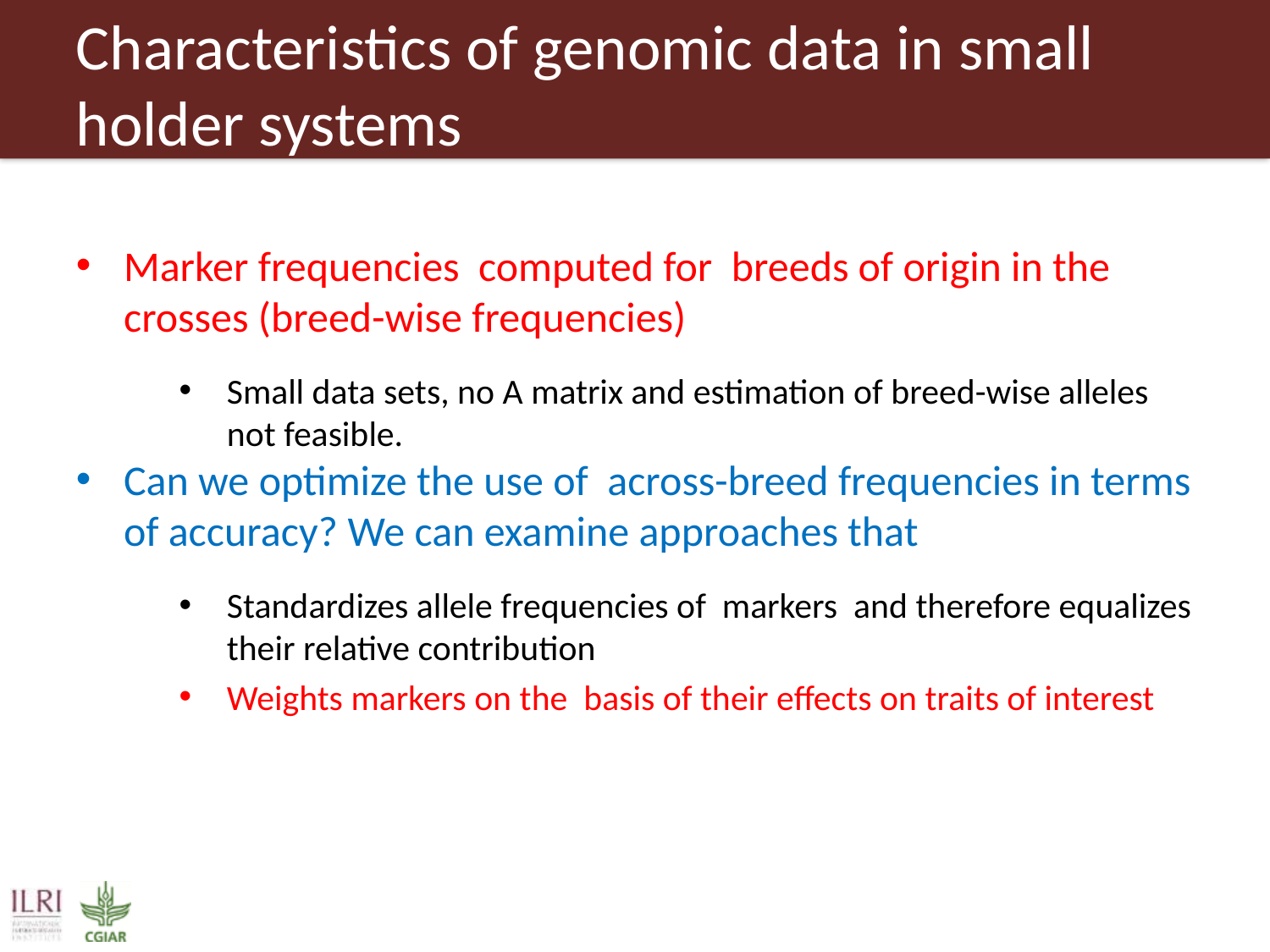

# Characteristics of genomic data in small holder systems
Marker frequencies  computed for  breeds of origin in the crosses (breed-wise frequencies)
Small data sets, no A matrix and estimation of breed-wise alleles not feasible.
Can we optimize the use of  across-breed frequencies in terms of accuracy? We can examine approaches that
Standardizes allele frequencies of  markers  and therefore equalizes their relative contribution
Weights markers on the  basis of their effects on traits of interest